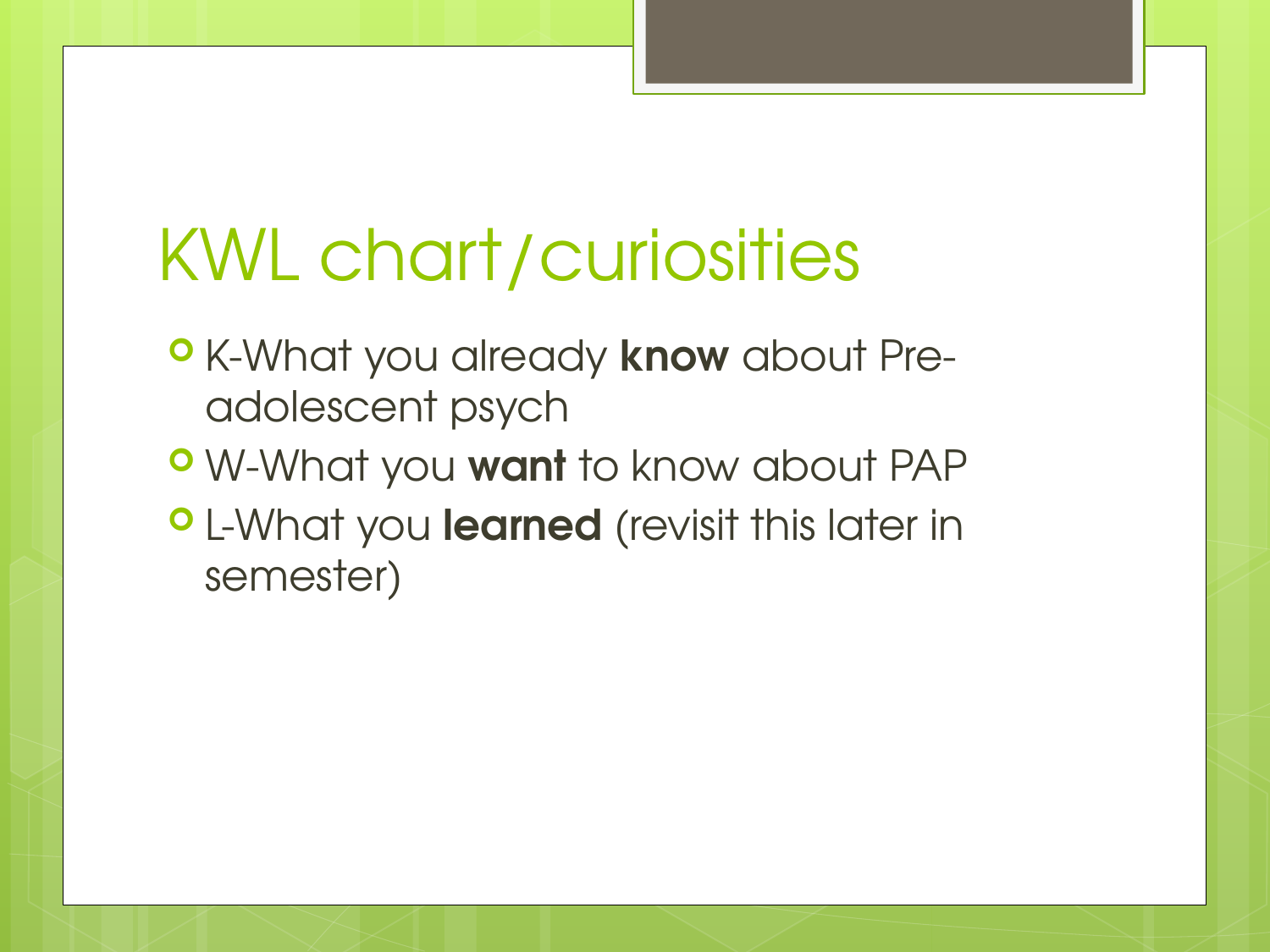

# KWL chart/curiosities
K-What you already know about Pre-adolescent psych
W-What you want to know about PAP
L-What you learned (revisit this later in semester)